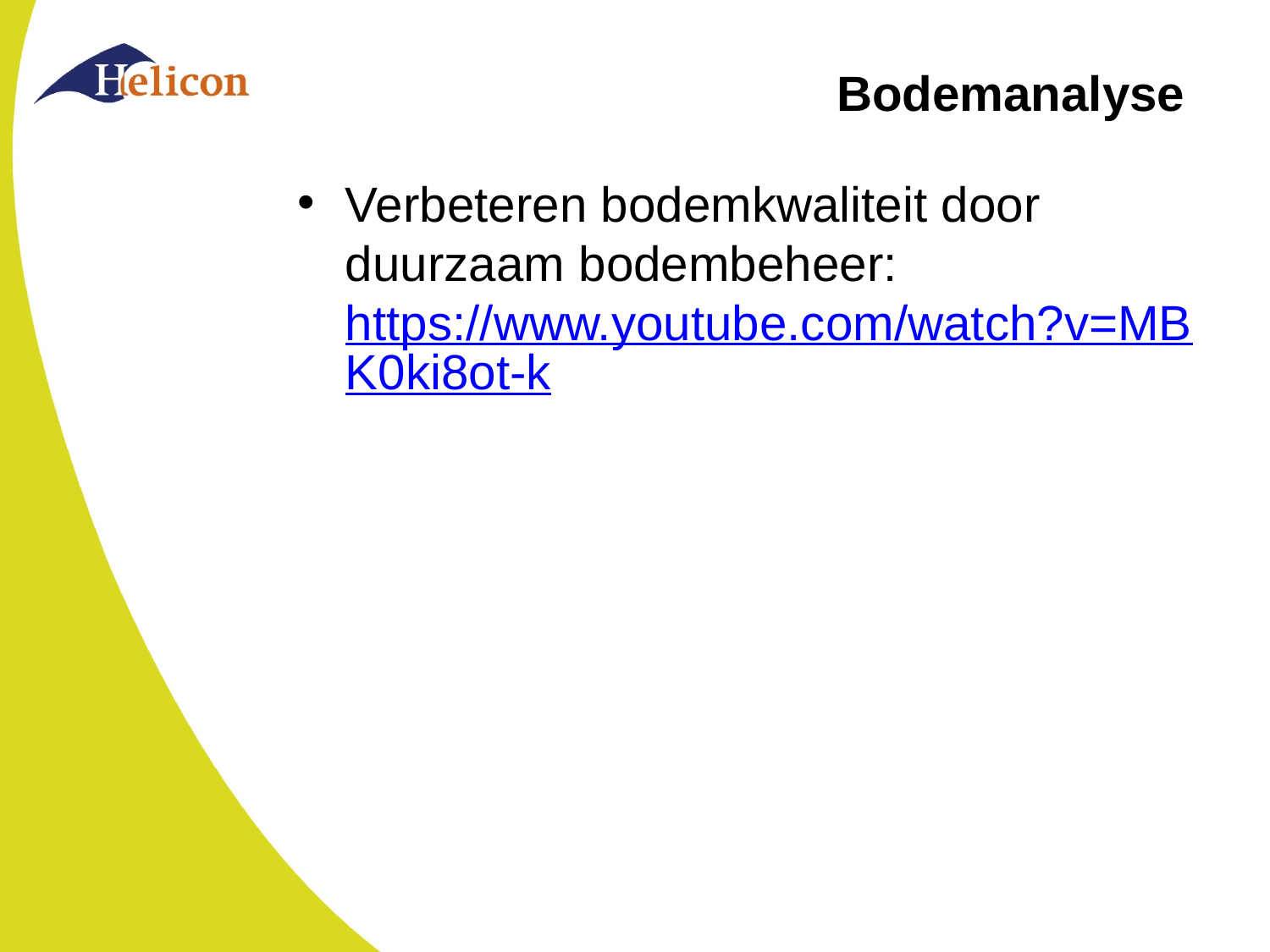

# Bodemanalyse
Verbeteren bodemkwaliteit door duurzaam bodembeheer: https://www.youtube.com/watch?v=MBK0ki8ot-k